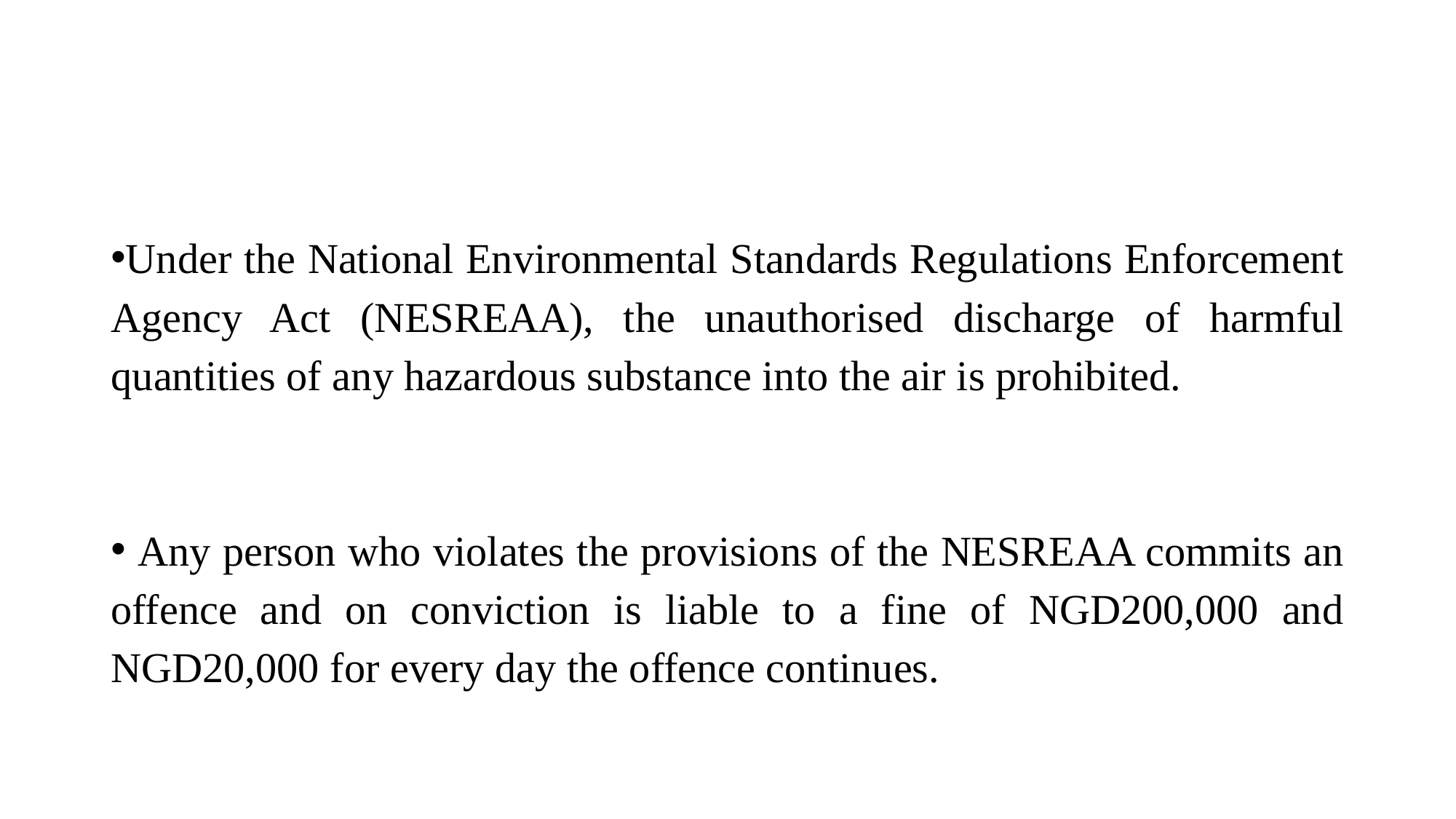

#
Under the National Environmental Standards Regulations Enforcement Agency Act (NESREAA), the unauthorised discharge of harmful quantities of any hazardous substance into the air is prohibited.

 Any person who violates the provisions of the NESREAA commits an offence and on conviction is liable to a fine of NGD200,000 and NGD20,000 for every day the offence continues.